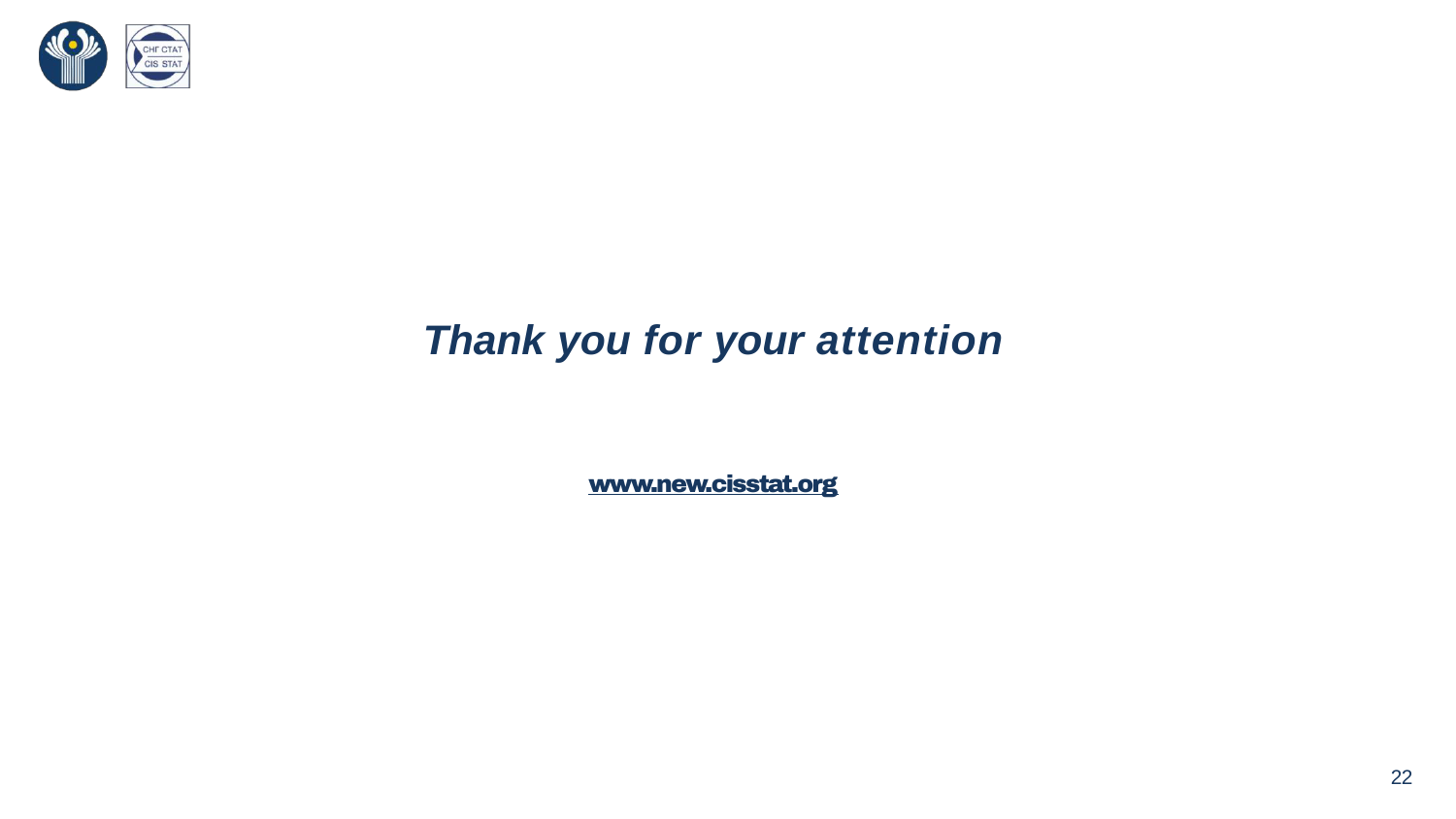

# Thank you for your attention
www.new.cisstat.org
22